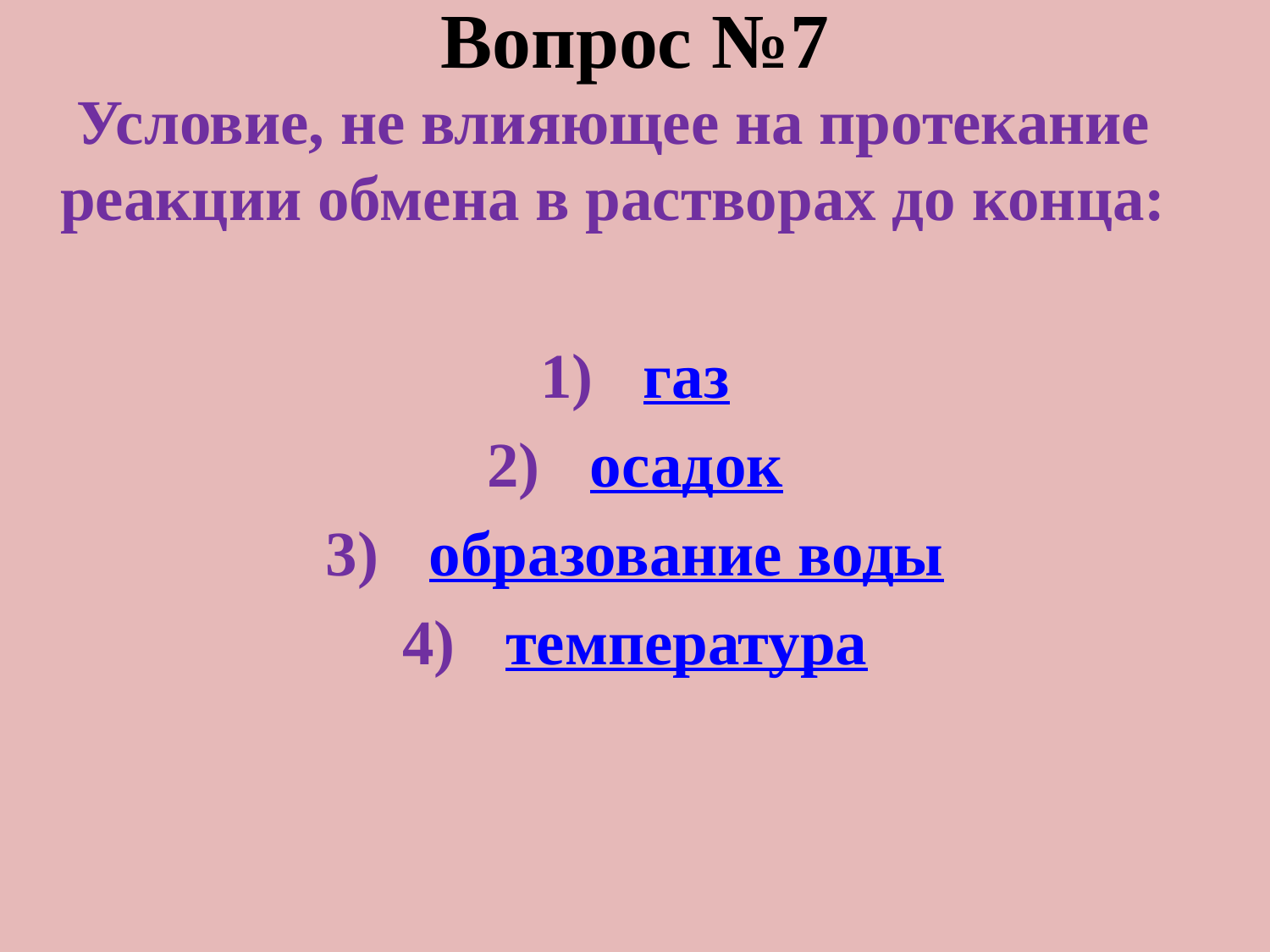

# Вопрос №7
    Условие, не влияющее на протекание реакции обмена в растворах до конца:

газ
осадок
образование воды
температура